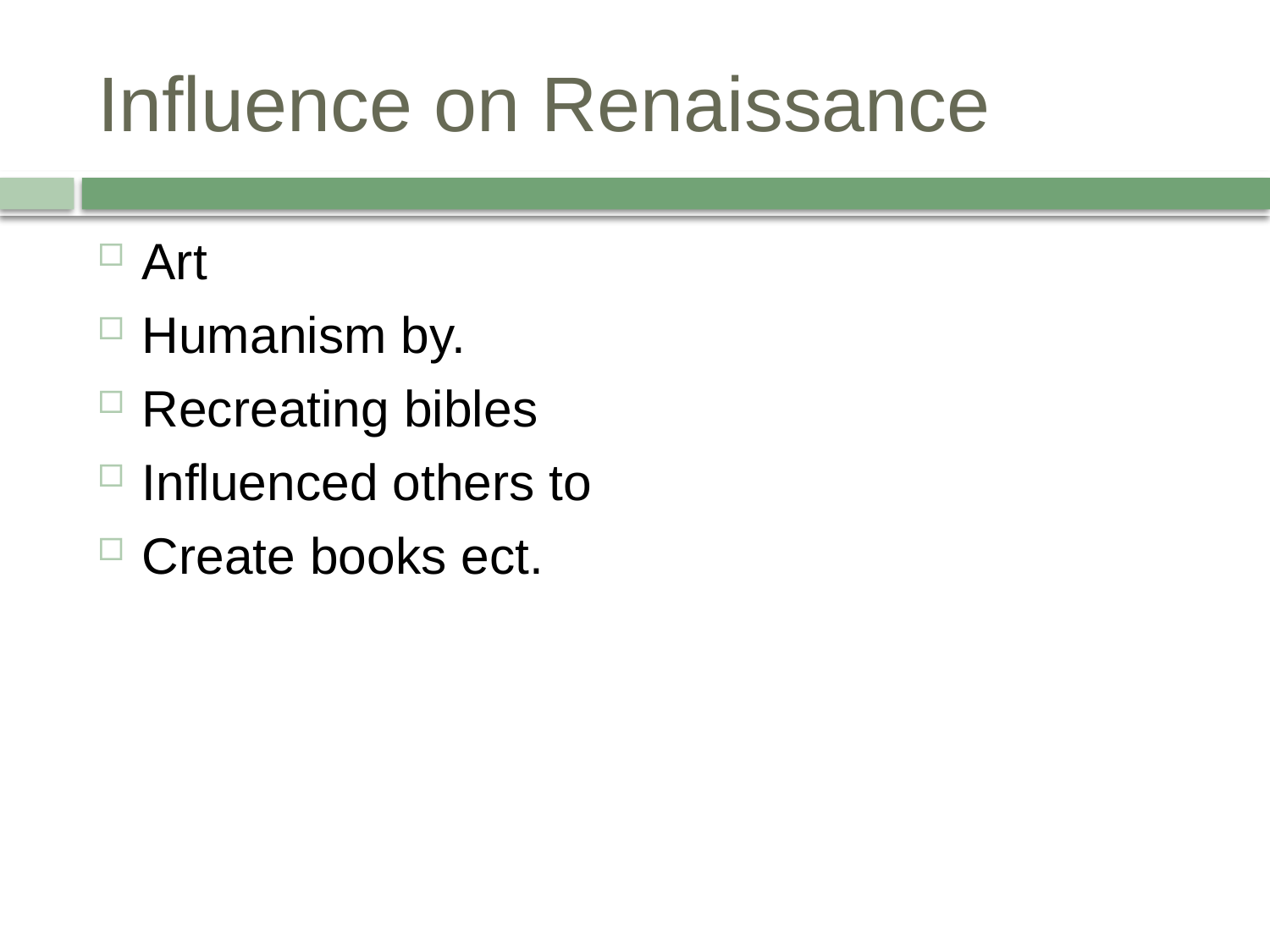

# Influence on Renaissance
Art
Humanism by.
Recreating bibles
Influenced others to
Create books ect.